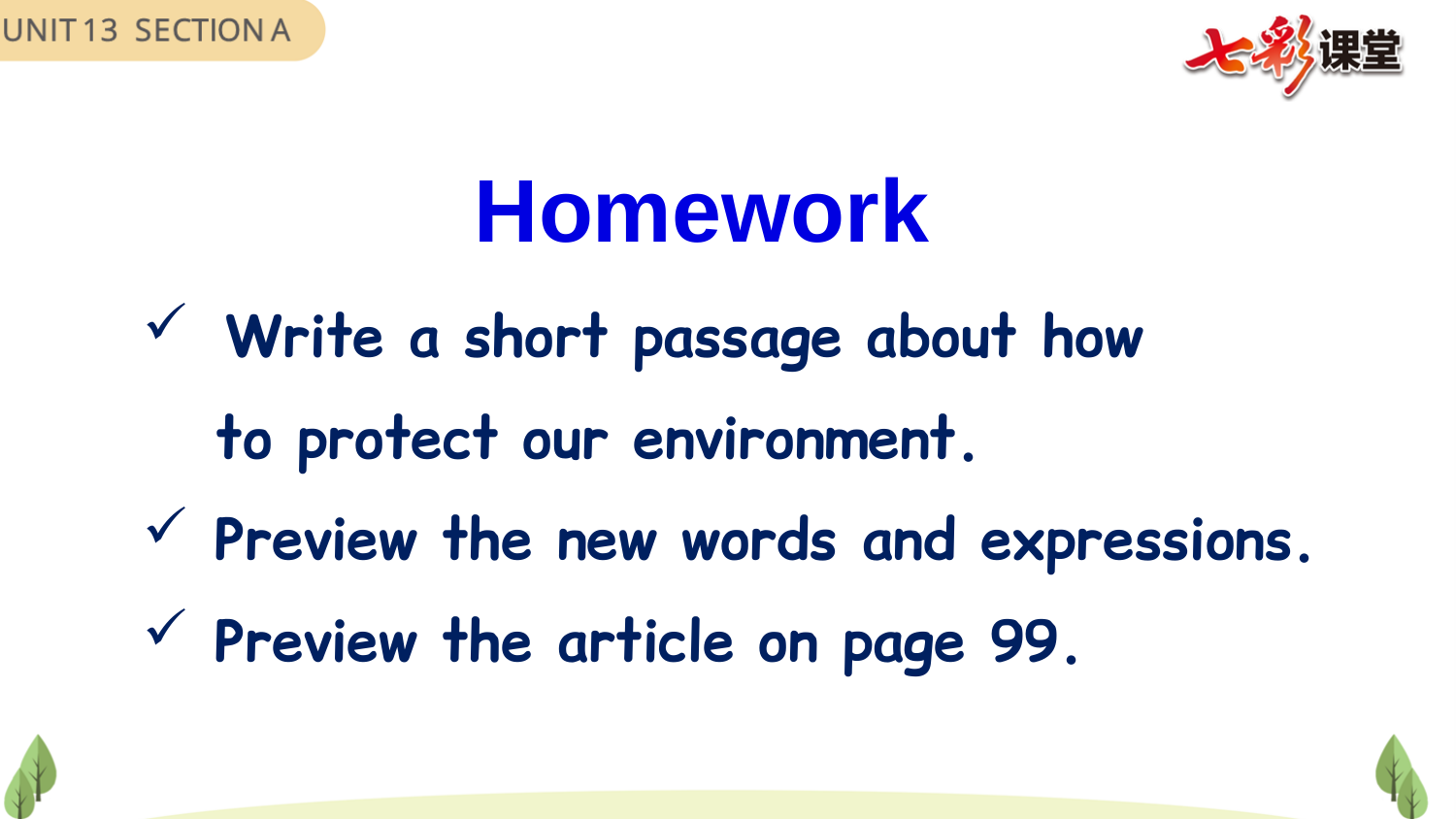

Homework
Write a short passage about how
   to protect our environment.
Preview the new words and expressions.
Preview the article on page 99.